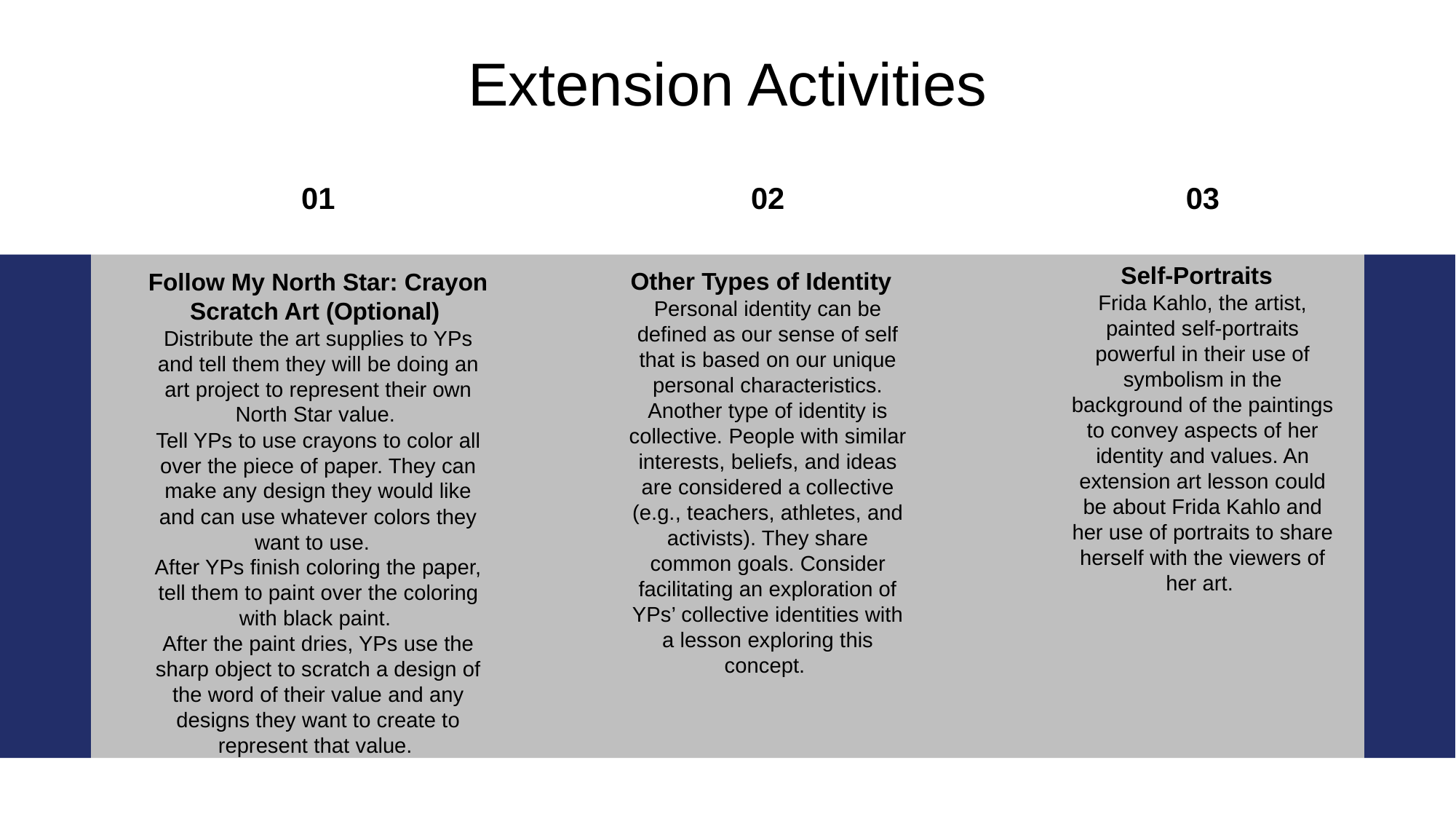

Extension Activities
01
02
03

Self-Portraits
Frida Kahlo, the artist, painted self-portraits powerful in their use of symbolism in the background of the paintings to convey aspects of her identity and values. An extension art lesson could be about Frida Kahlo and her use of portraits to share herself with the viewers of her art.
Other Types of Identity
Personal identity can be defined as our sense of self that is based on our unique personal characteristics. Another type of identity is collective. People with similar interests, beliefs, and ideas are considered a collective (e.g., teachers, athletes, and activists). They share common goals. Consider facilitating an exploration of YPs’ collective identities with a lesson exploring this concept.
Follow My North Star: Crayon Scratch Art (Optional)
Distribute the art supplies to YPs and tell them they will be doing an art project to represent their own North Star value.
Tell YPs to use crayons to color all over the piece of paper. They can make any design they would like and can use whatever colors they want to use.
After YPs finish coloring the paper, tell them to paint over the coloring with black paint.
After the paint dries, YPs use the sharp object to scratch a design of the word of their value and any designs they want to create to represent that value.